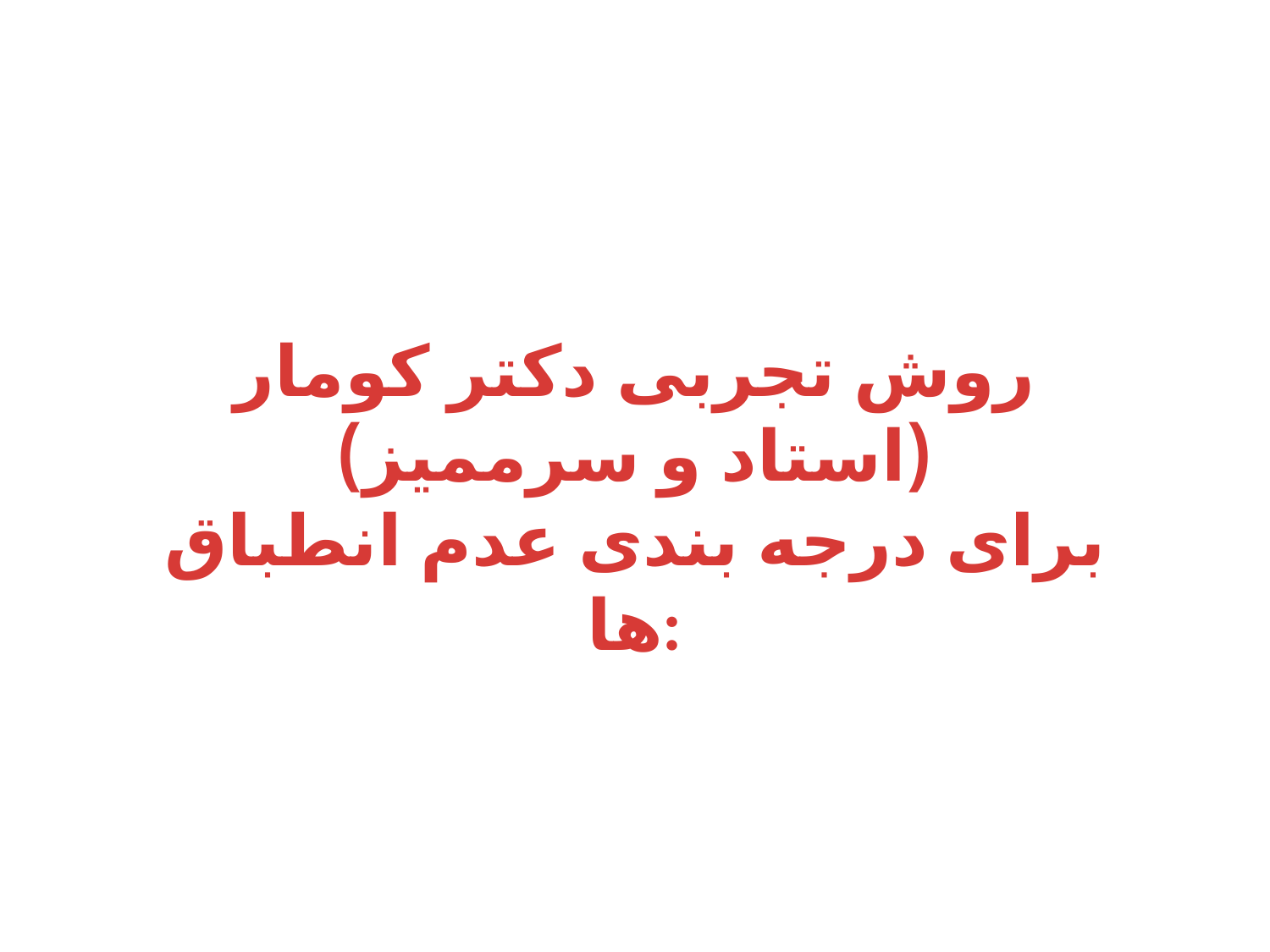

# روش تجربی دکتر کومار (استاد و سرممیز) برای درجه بندی عدم انطباق ها: